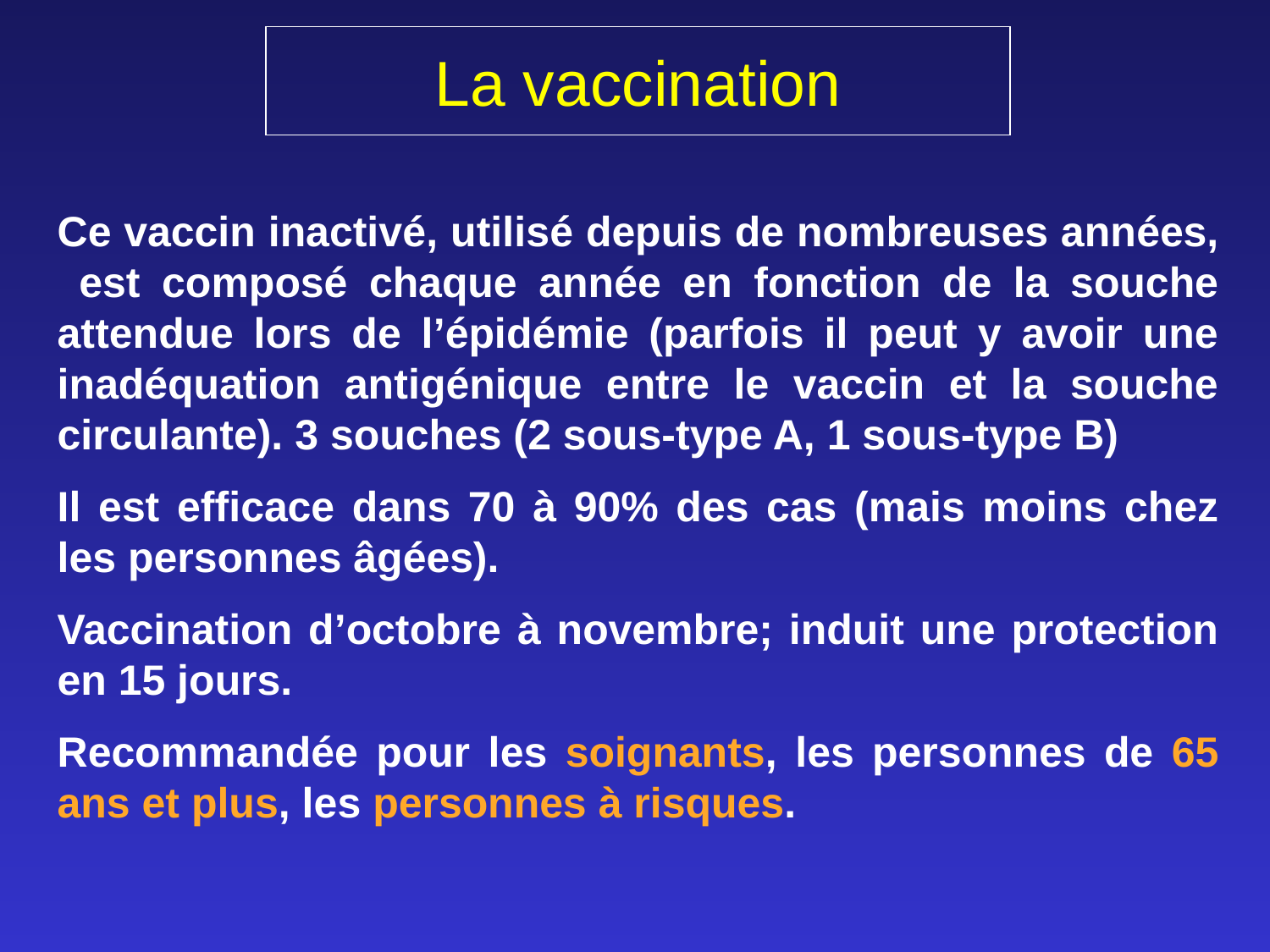

# La vaccination
Ce vaccin inactivé, utilisé depuis de nombreuses années,  est composé chaque année en fonction de la souche attendue lors de l’épidémie (parfois il peut y avoir une inadéquation antigénique entre le vaccin et la souche circulante). 3 souches (2 sous-type A, 1 sous-type B)
Il est efficace dans 70 à 90% des cas (mais moins chez les personnes âgées).
Vaccination d’octobre à novembre; induit une protection en 15 jours.
Recommandée pour les soignants, les personnes de 65 ans et plus, les personnes à risques.